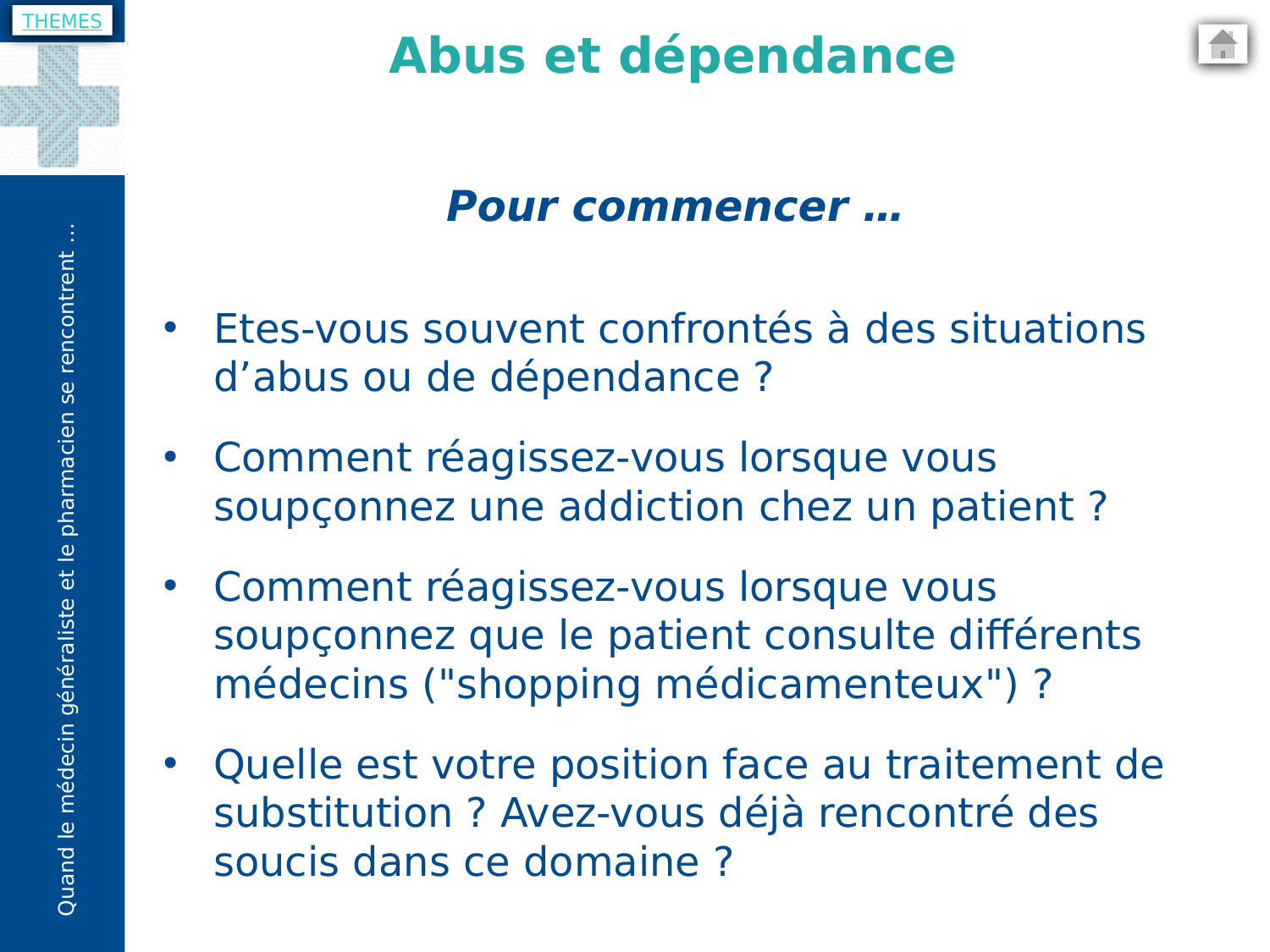

THEMES
Abus et dépendance

Pour commencer …

Etes-vous souvent confrontés à des situations d’abus ou de dépendance ?
Comment réagissez-vous lorsque vous soupçonnez une addiction chez un patient ?
Comment réagissez-vous lorsque vous soupçonnez que le patient consulte différents médecins ("shopping médicamenteux") ?
Quelle est votre position face au traitement de substitution ? Avez-vous déjà rencontré des soucis dans ce domaine ?